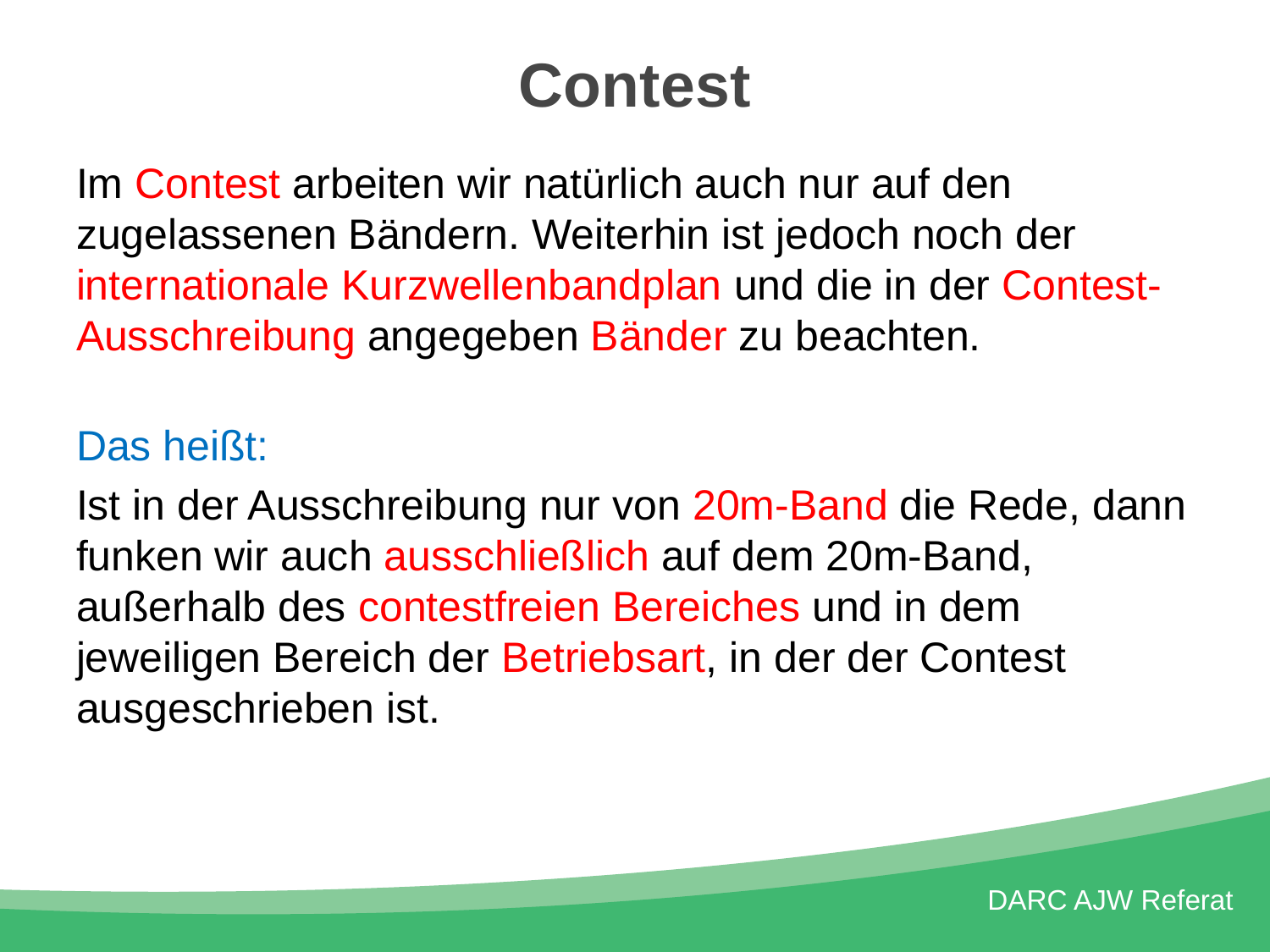

# Contest
Im Contest arbeiten wir natürlich auch nur auf den zugelassenen Bändern. Weiterhin ist jedoch noch der internationale Kurzwellenbandplan und die in der Contest-Ausschreibung angegeben Bänder zu beachten.
Das heißt:
Ist in der Ausschreibung nur von 20m-Band die Rede, dann funken wir auch ausschließlich auf dem 20m-Band, außerhalb des contestfreien Bereiches und in dem jeweiligen Bereich der Betriebsart, in der der Contest ausgeschrieben ist.